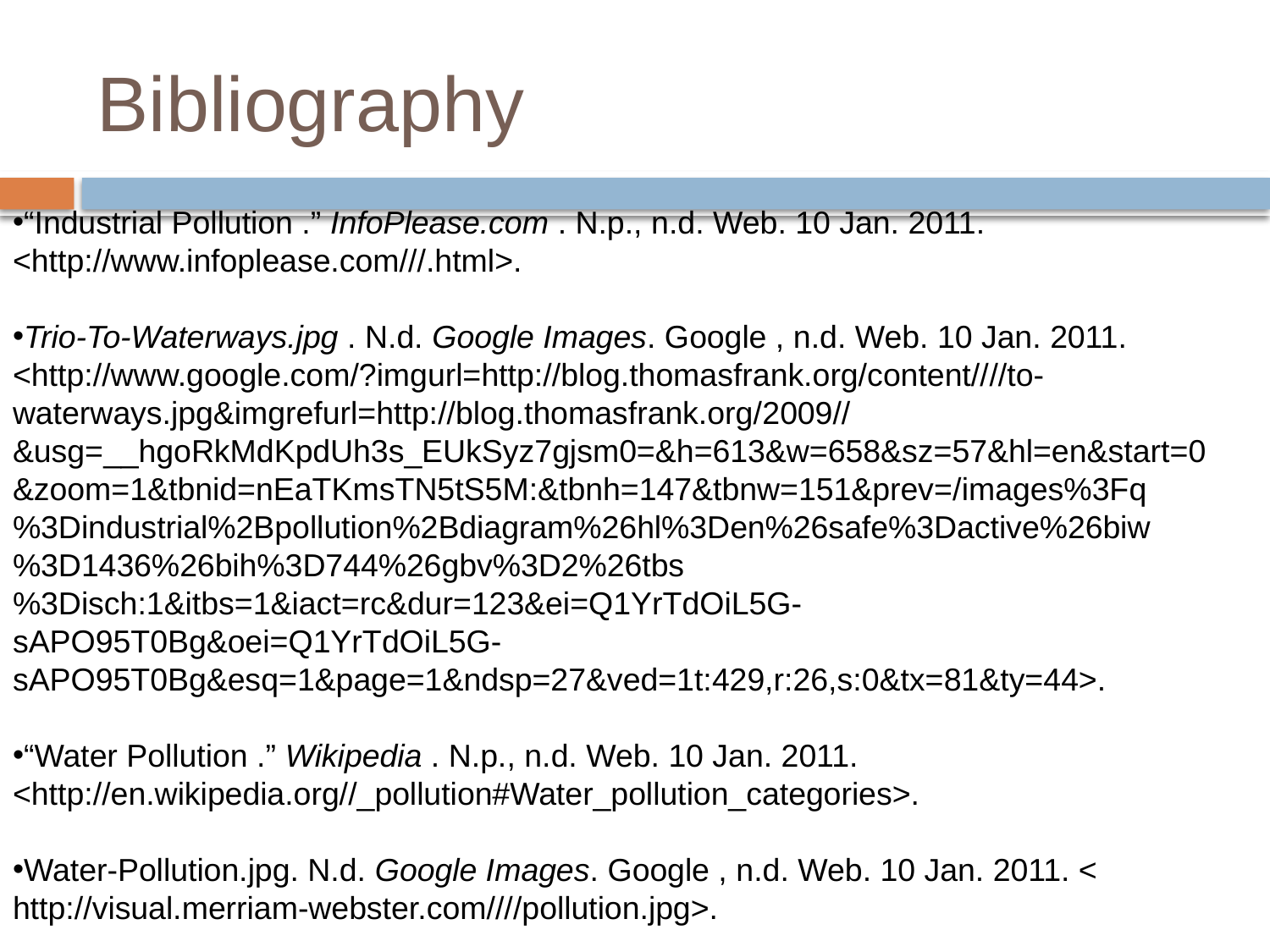

# Bibliography
“Industrial Pollution .” InfoPlease.com . N.p., n.d. Web. 10 Jan. 2011. <http://www.infoplease.com///.html>.

Trio-To-Waterways.jpg . N.d. Google Images. Google , n.d. Web. 10 Jan. 2011. <http://www.google.com/?imgurl=http://blog.thomasfrank.org/content//‌/‌/to-waterways.jpg&imgrefurl=http://blog.thomasfrank.org/‌2009/‌/‌&usg=__hgoRkMdKpdUh3s_EUkSyz7gjsm0=&h=613&w=658&sz=57&hl=en&start=0&zoom=1&tbnid=nEaTKmsTN5tS5M:&tbnh=147&tbnw=151&prev=/‌images%3Fq%3Dindustrial%2Bpollution%2Bdiagram%26hl%3Den%26safe%3Dactive%26biw%3D1436%26bih%3D744%26gbv%3D2%26tbs%3Disch:1&itbs=1&iact=rc&dur=123&ei=Q1YrTdOiL5G-sAPO95T0Bg&oei=Q1YrTdOiL5G-sAPO95T0Bg&esq=1&page=1&ndsp=27&ved=1t:429,r:26,s:0&tx=81&ty=44>.

“Water Pollution .” Wikipedia . N.p., n.d. Web. 10 Jan. 2011. <http://en.wikipedia.org//_pollution#Water_pollution_categories>.

Water-Pollution.jpg. N.d. Google Images. Google , n.d. Web. 10 Jan. 2011. < http://visual.merriam-webster.com////pollution.jpg>.